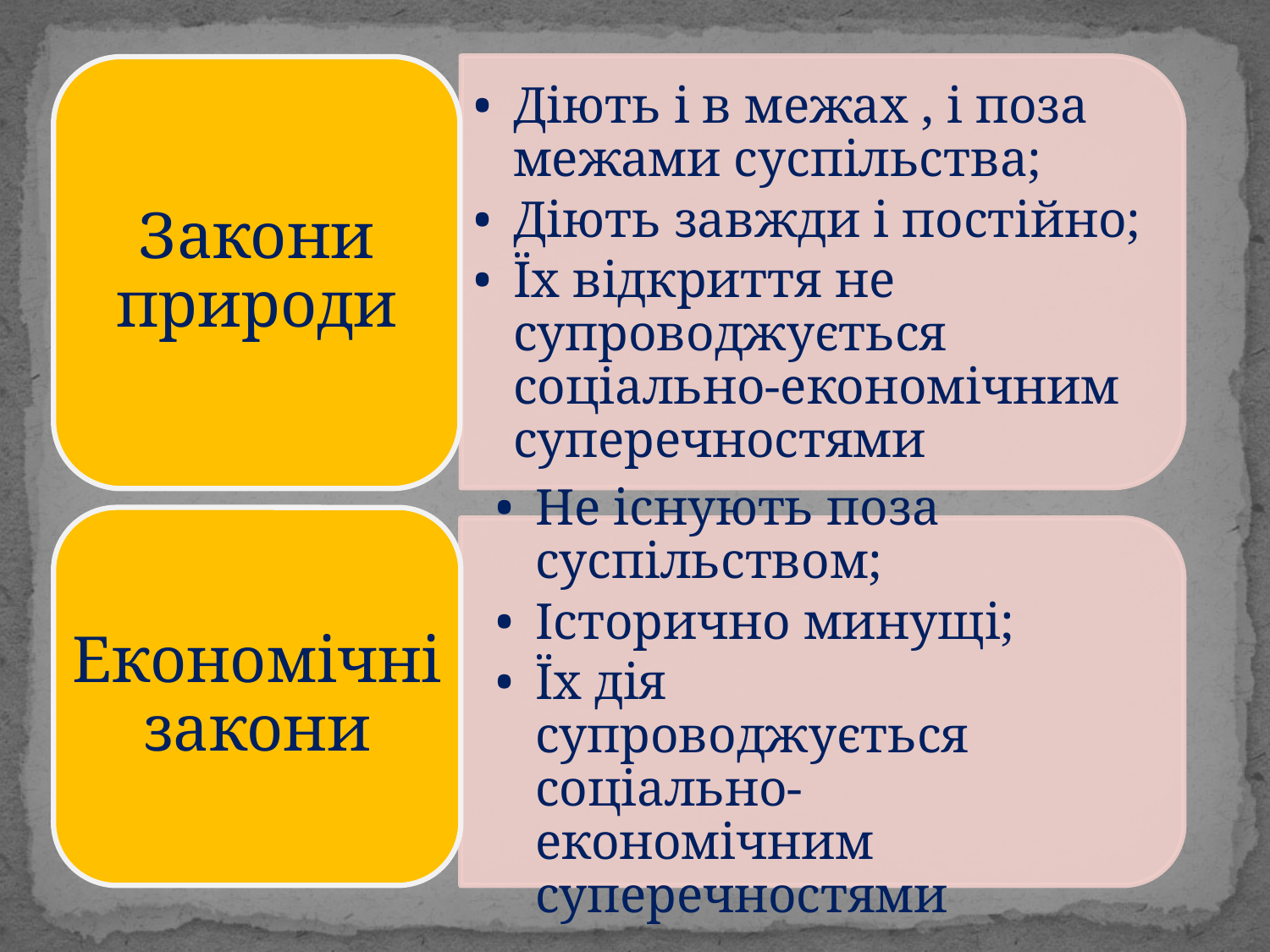

Закони природи
Діють і в межах , і поза межами суспільства;
Діють завжди і постійно;
Їх відкриття не супроводжується соціально-економічним суперечностями

Економічні закони
Не існують поза суспільством;
Історично минущі;
Їх дія супроводжується соціально-економічним суперечностями